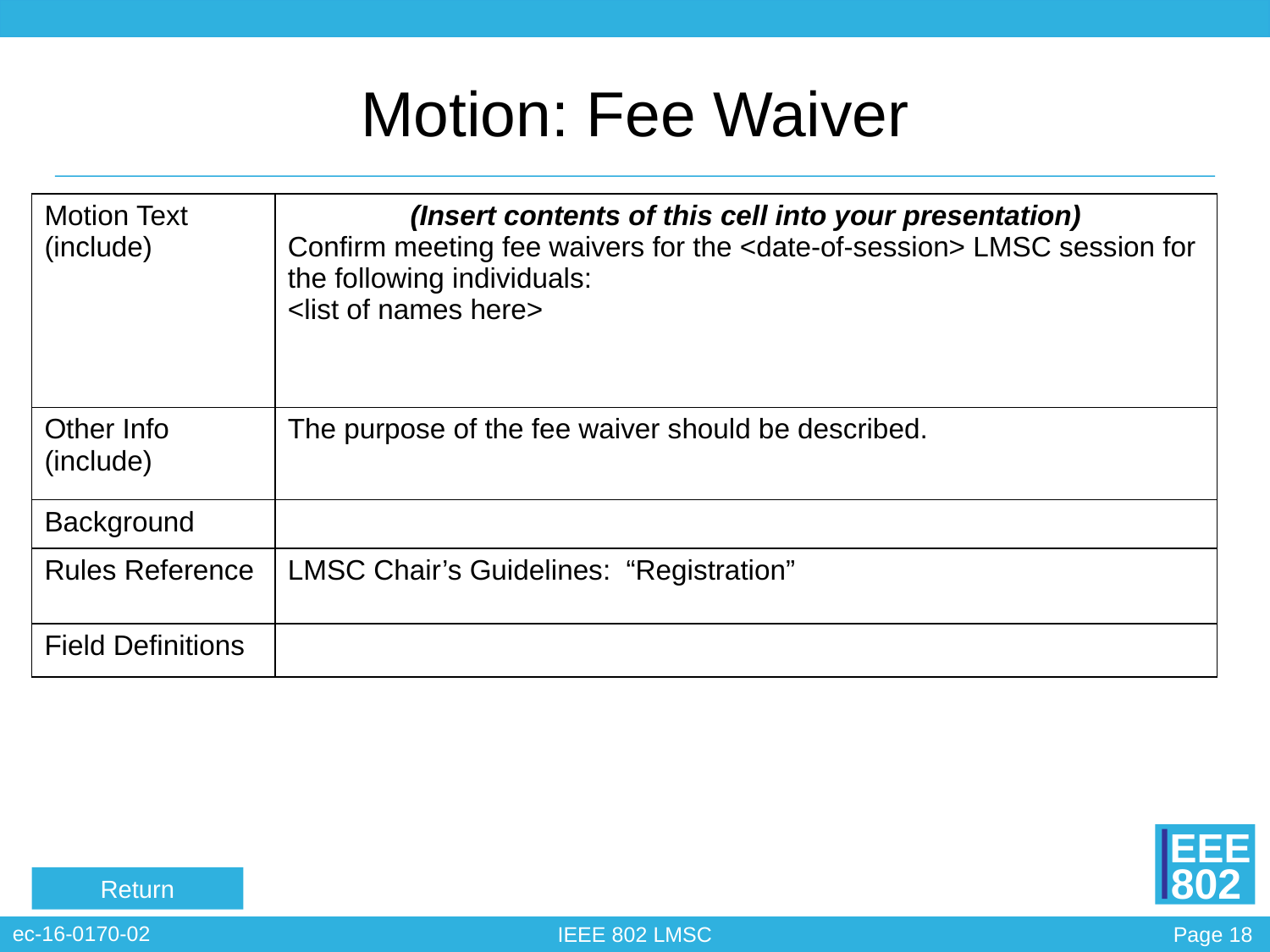

# Motion: Fee Waiver
| Motion Text (include) | (Insert contents of this cell into your presentation) Confirm meeting fee waivers for the <date-of-session> LMSC session for the following individuals: <list of names here> |
| --- | --- |
|  |  |
| Other Info (include) | The purpose of the fee waiver should be described. |
| Background |  |
| Rules Reference | LMSC Chair’s Guidelines: “Registration” |
| Field Definitions |  |
Return